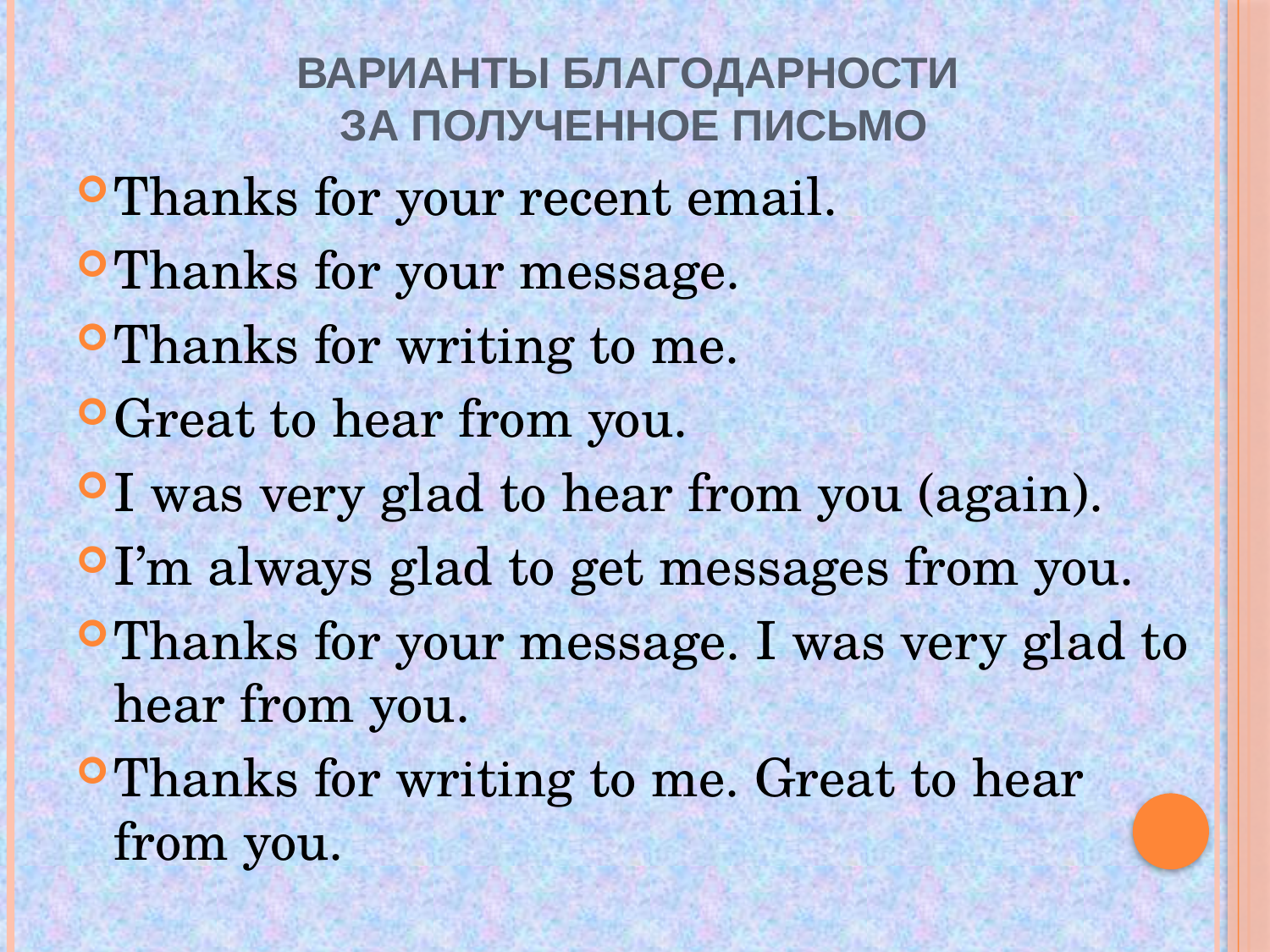

# Варианты благодарности за полученное письмо
Thanks for your recent email.
Thanks for your message.
Thanks for writing to me.
Great to hear from you.
I was very glad to hear from you (again).
I’m always glad to get messages from you.
Thanks for your message. I was very glad to hear from you.
Thanks for writing to me. Great to hear from you.